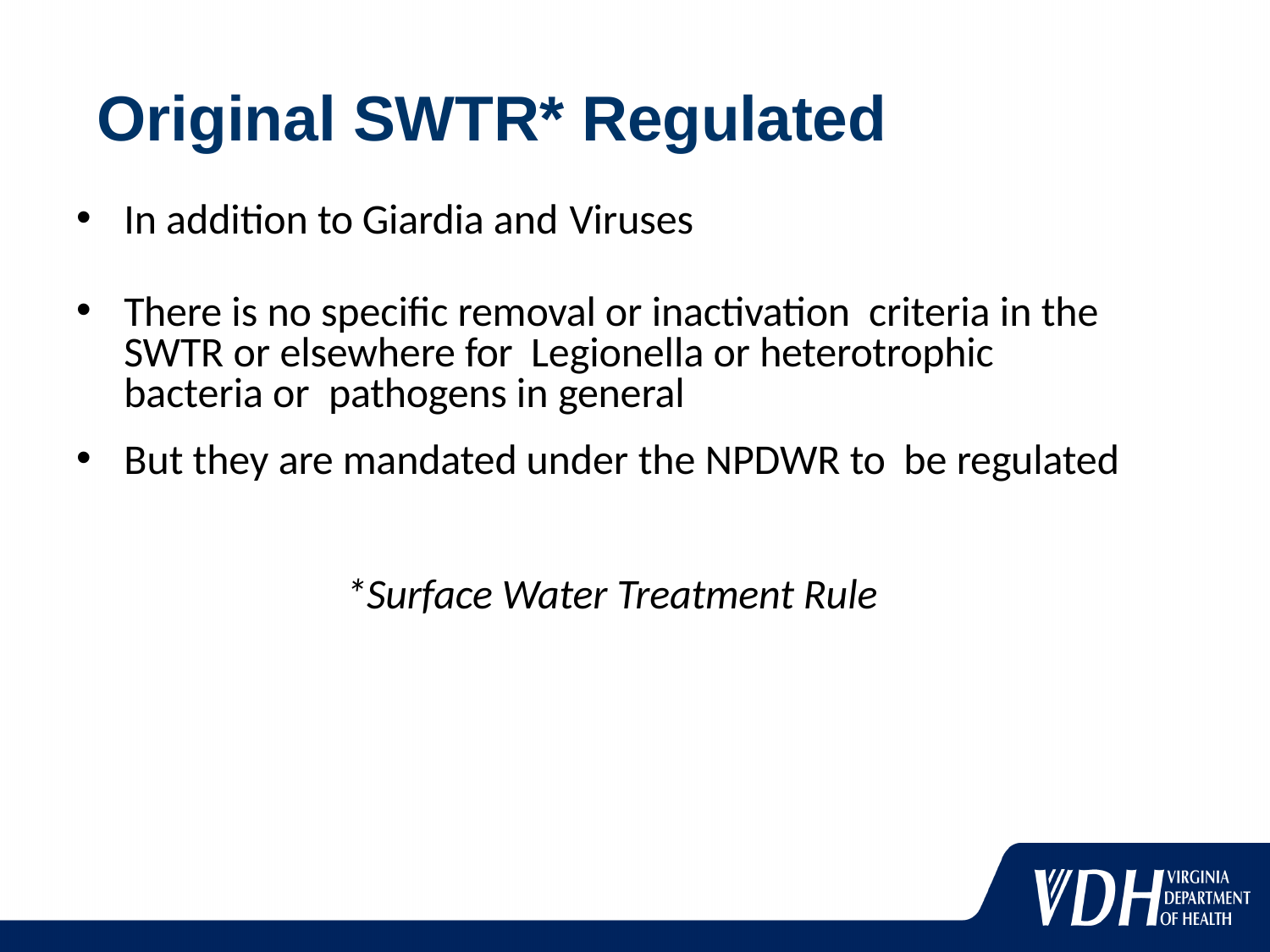

# Original SWTR* Regulated
In addition to Giardia and Viruses

There is no specific removal or inactivation  criteria in the SWTR or elsewhere for  Legionella or heterotrophic bacteria or  pathogens in general
But they are mandated under the NPDWR to  be regulated

*Surface Water Treatment Rule